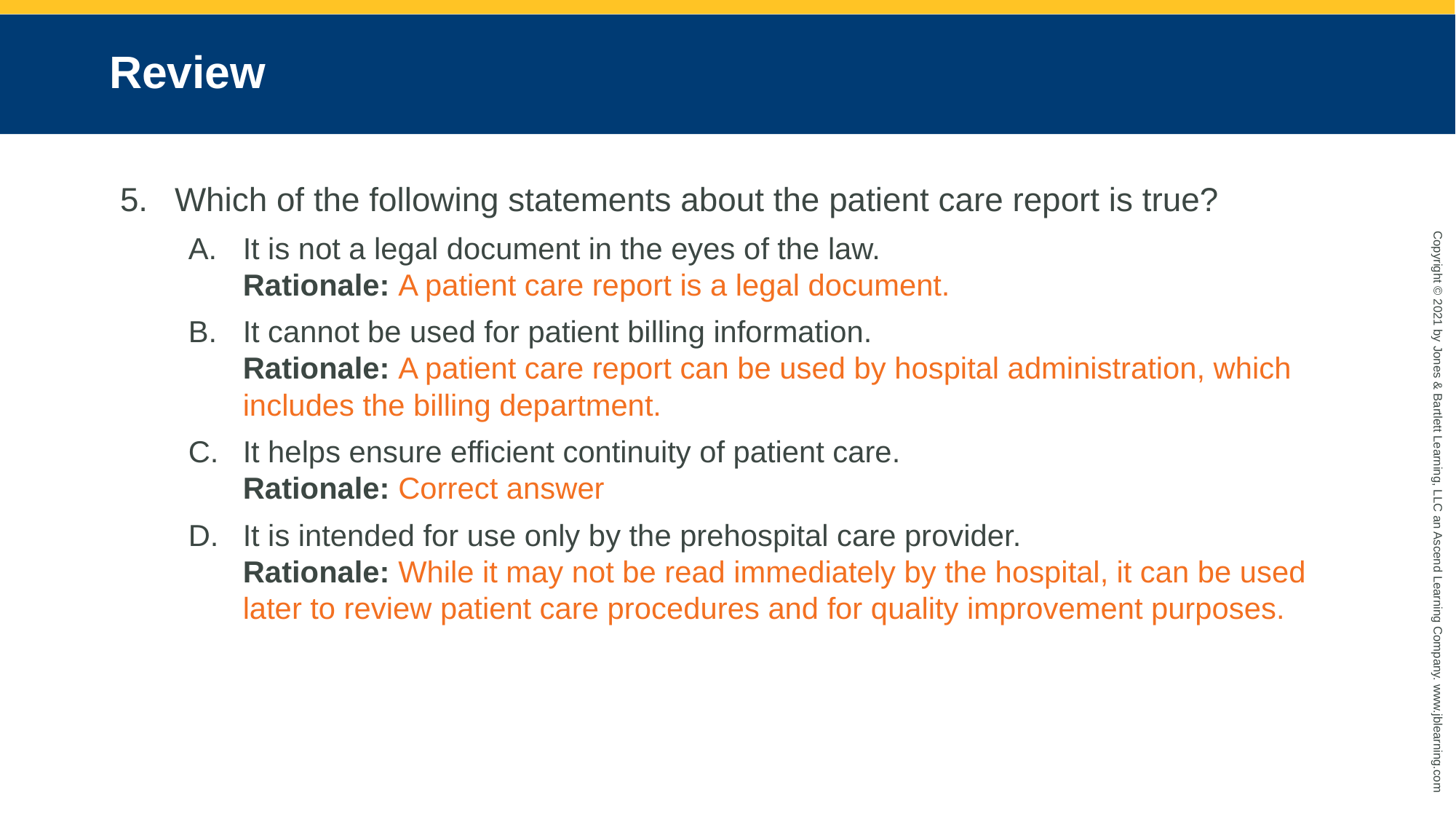

# Review
Which of the following statements about the patient care report is true?
It is not a legal document in the eyes of the law.
Rationale: A patient care report is a legal document.
It cannot be used for patient billing information.
Rationale: A patient care report can be used by hospital administration, which includes the billing department.
It helps ensure efficient continuity of patient care.
Rationale: Correct answer
It is intended for use only by the prehospital care provider.
Rationale: While it may not be read immediately by the hospital, it can be used later to review patient care procedures and for quality improvement purposes.